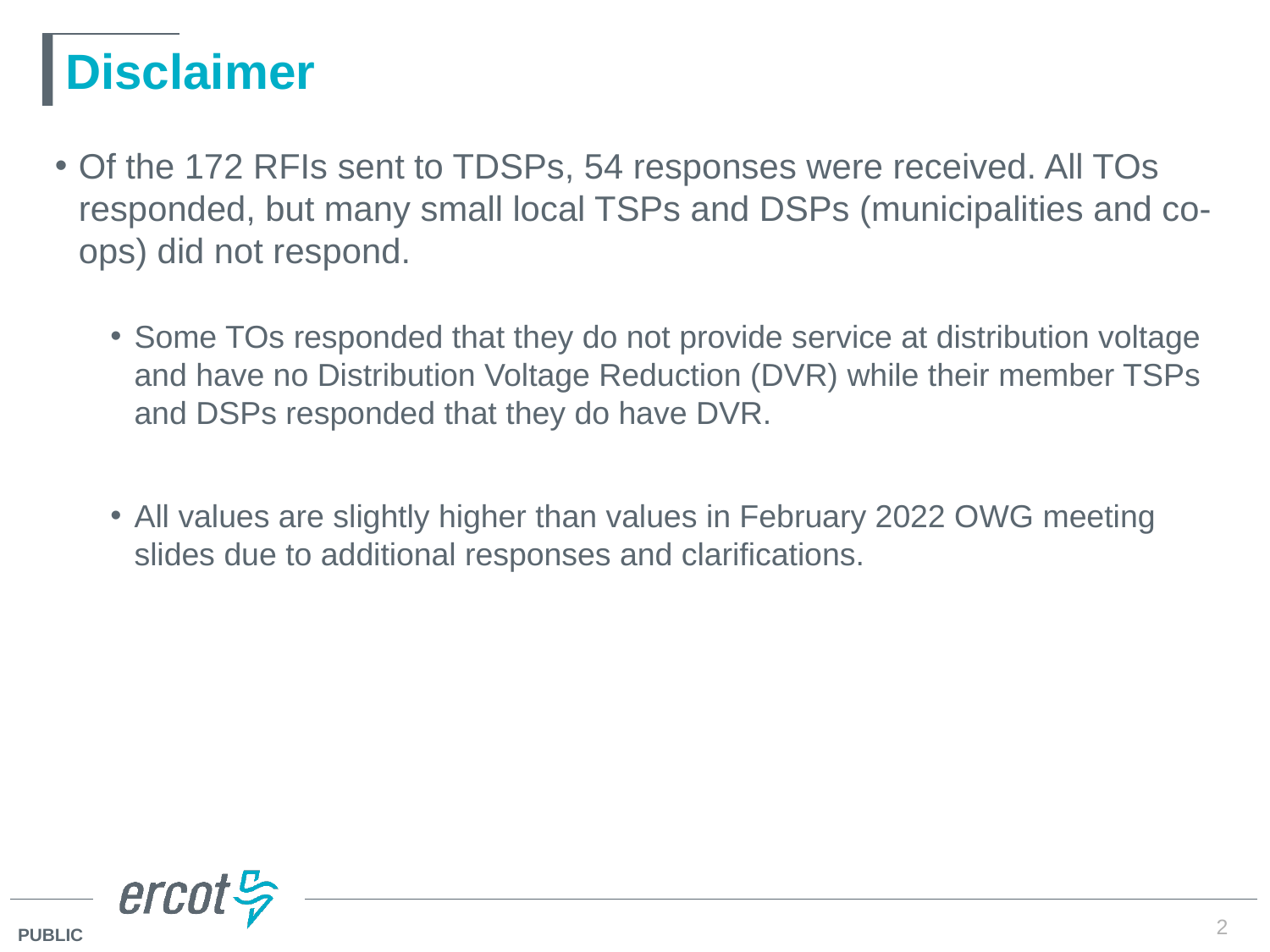

# Disclaimer
Of the 172 RFIs sent to TDSPs, 54 responses were received. All TOs responded, but many small local TSPs and DSPs (municipalities and co-ops) did not respond.

Some TOs responded that they do not provide service at distribution voltage and have no Distribution Voltage Reduction (DVR) while their member TSPs and DSPs responded that they do have DVR.

All values are slightly higher than values in February 2022 OWG meeting slides due to additional responses and clarifications.

2